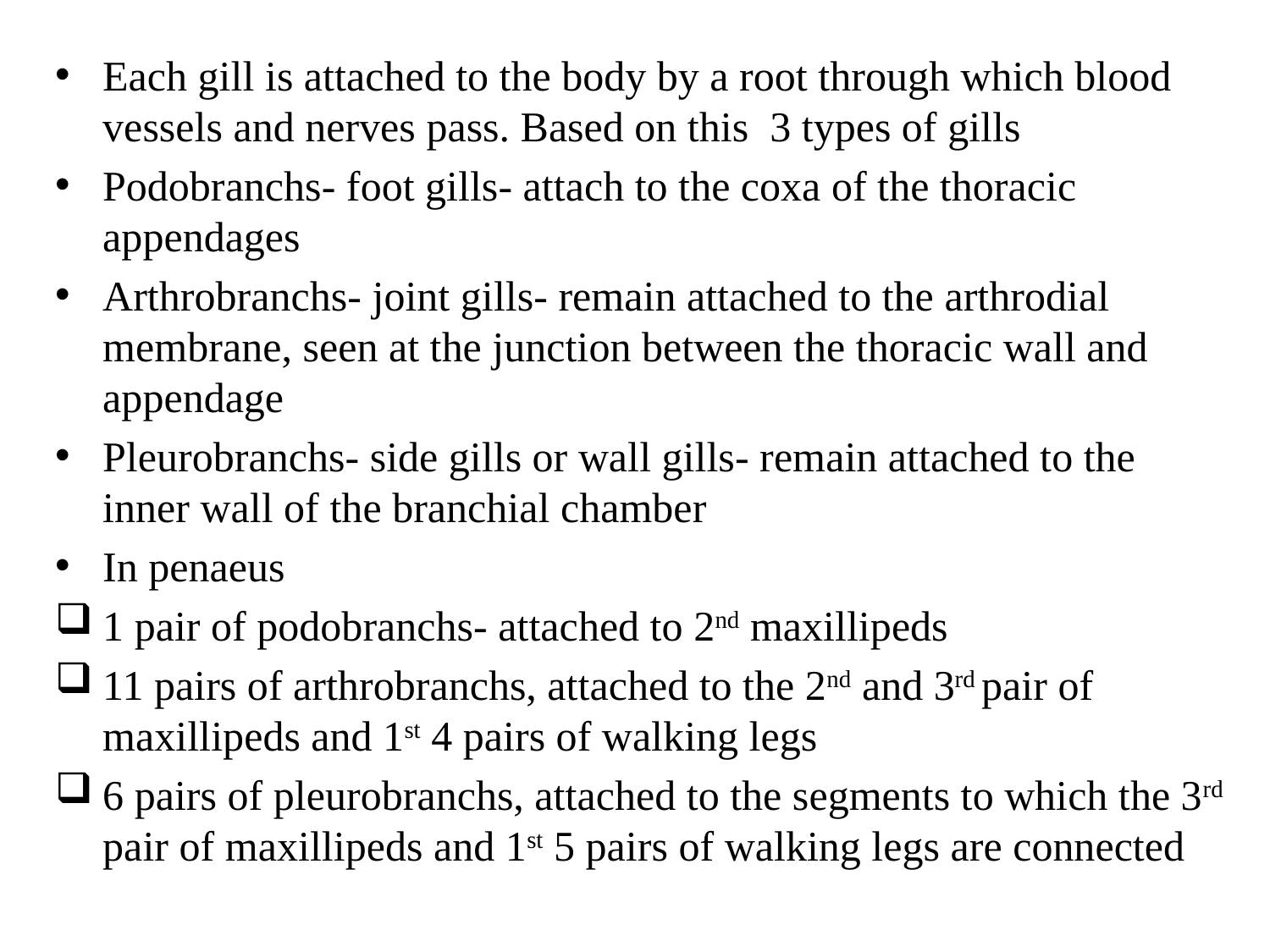

Each gill is attached to the body by a root through which blood vessels and nerves pass. Based on this  3 types of gills
Podobranchs- foot gills- attach to the coxa of the thoracic appendages
Arthrobranchs- joint gills- remain attached to the arthrodial membrane, seen at the junction between the thoracic wall and appendage
Pleurobranchs- side gills or wall gills- remain attached to the inner wall of the branchial chamber
In penaeus
1 pair of podobranchs- attached to 2nd maxillipeds
11 pairs of arthrobranchs, attached to the 2nd and 3rd pair of maxillipeds and 1st 4 pairs of walking legs
6 pairs of pleurobranchs, attached to the segments to which the 3rd pair of maxillipeds and 1st 5 pairs of walking legs are connected